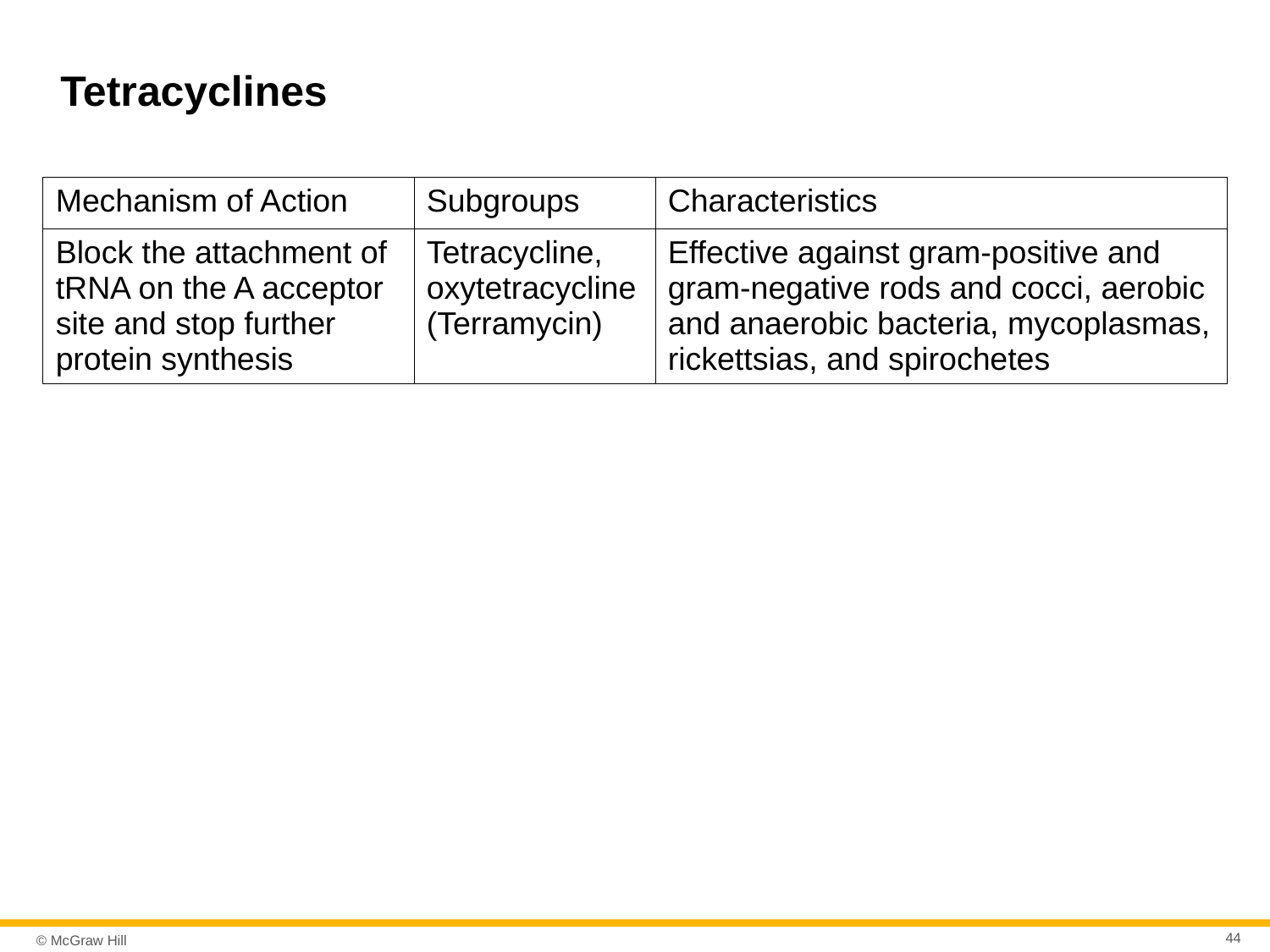

# Tetracyclines
| Mechanism of Action | Subgroups | Characteristics |
| --- | --- | --- |
| Block the attachment of tRNA on the A acceptor site and stop further protein synthesis | Tetracycline, oxytetracycline (Terramycin) | Effective against gram-positive and gram-negative rods and cocci, aerobic and anaerobic bacteria, mycoplasmas, rickettsias, and spirochetes |